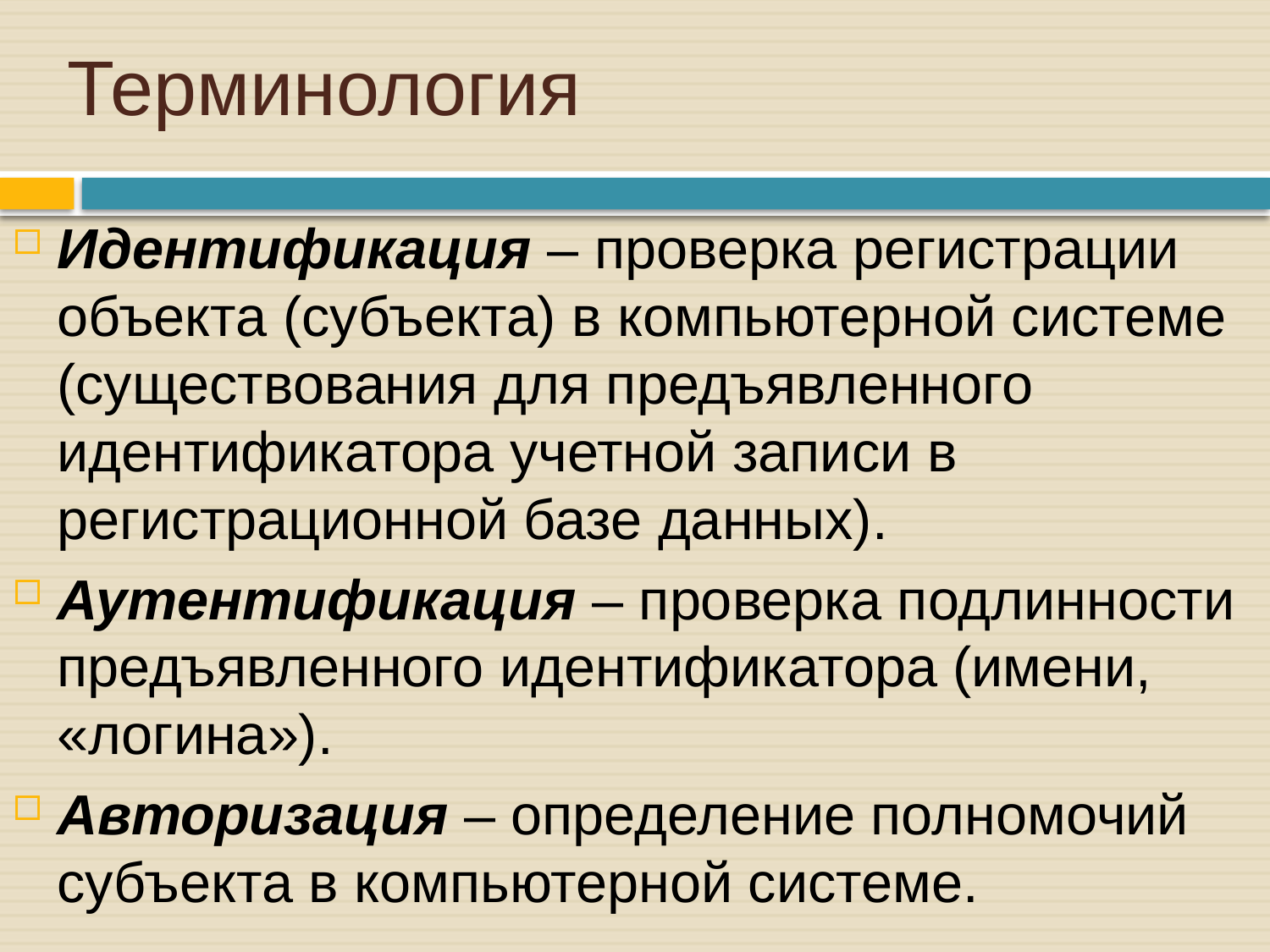

# Терминология
Идентификация – проверка регистрации объекта (субъекта) в компьютерной системе (существования для предъявленного идентификатора учетной записи в регистрационной базе данных).
Аутентификация – проверка подлинности предъявленного идентификатора (имени, «логина»).
Авторизация – определение полномочий субъекта в компьютерной системе.